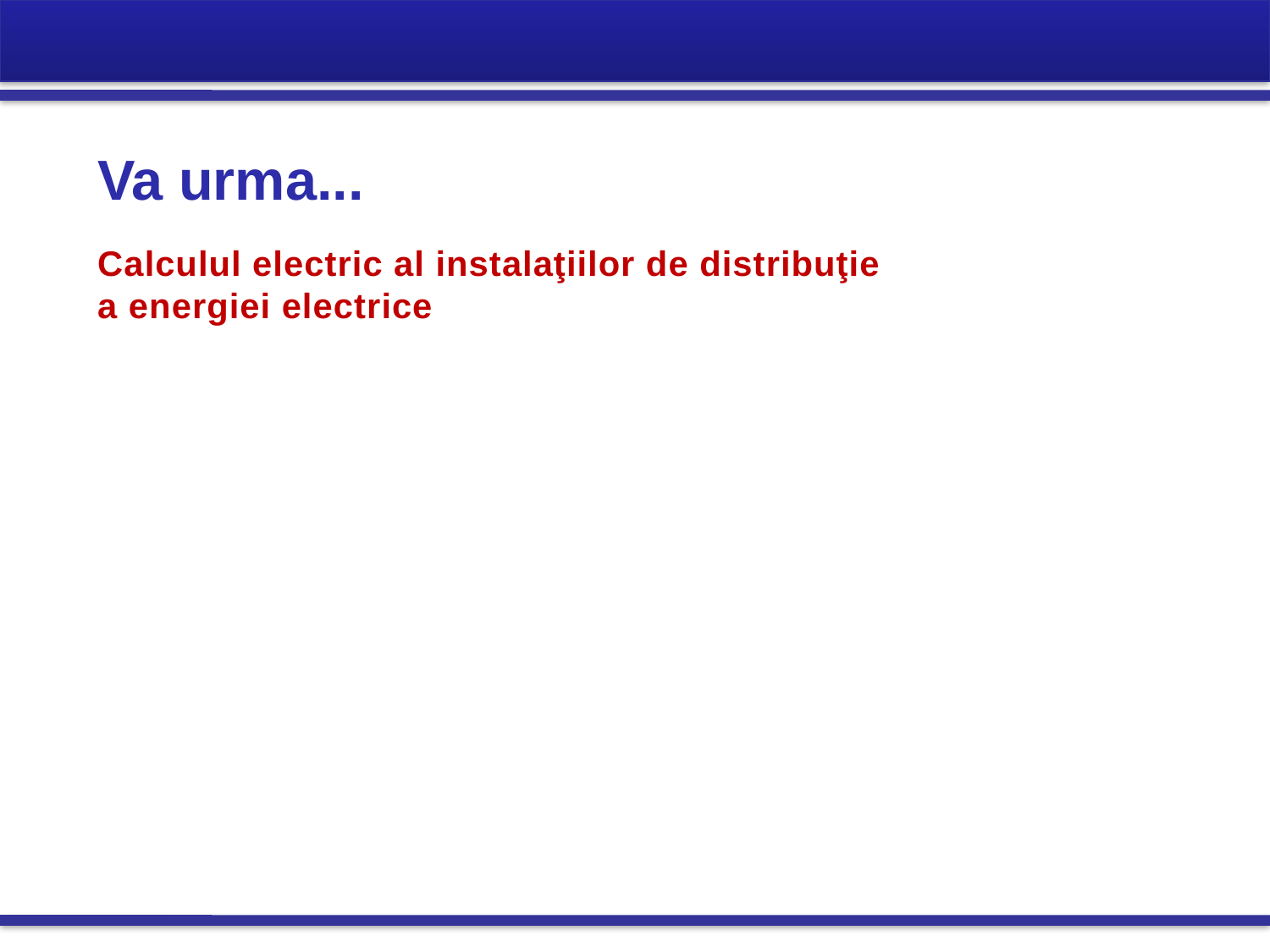

Va urma...
Calculul electric al instalaţiilor de distribuţie a energiei electrice